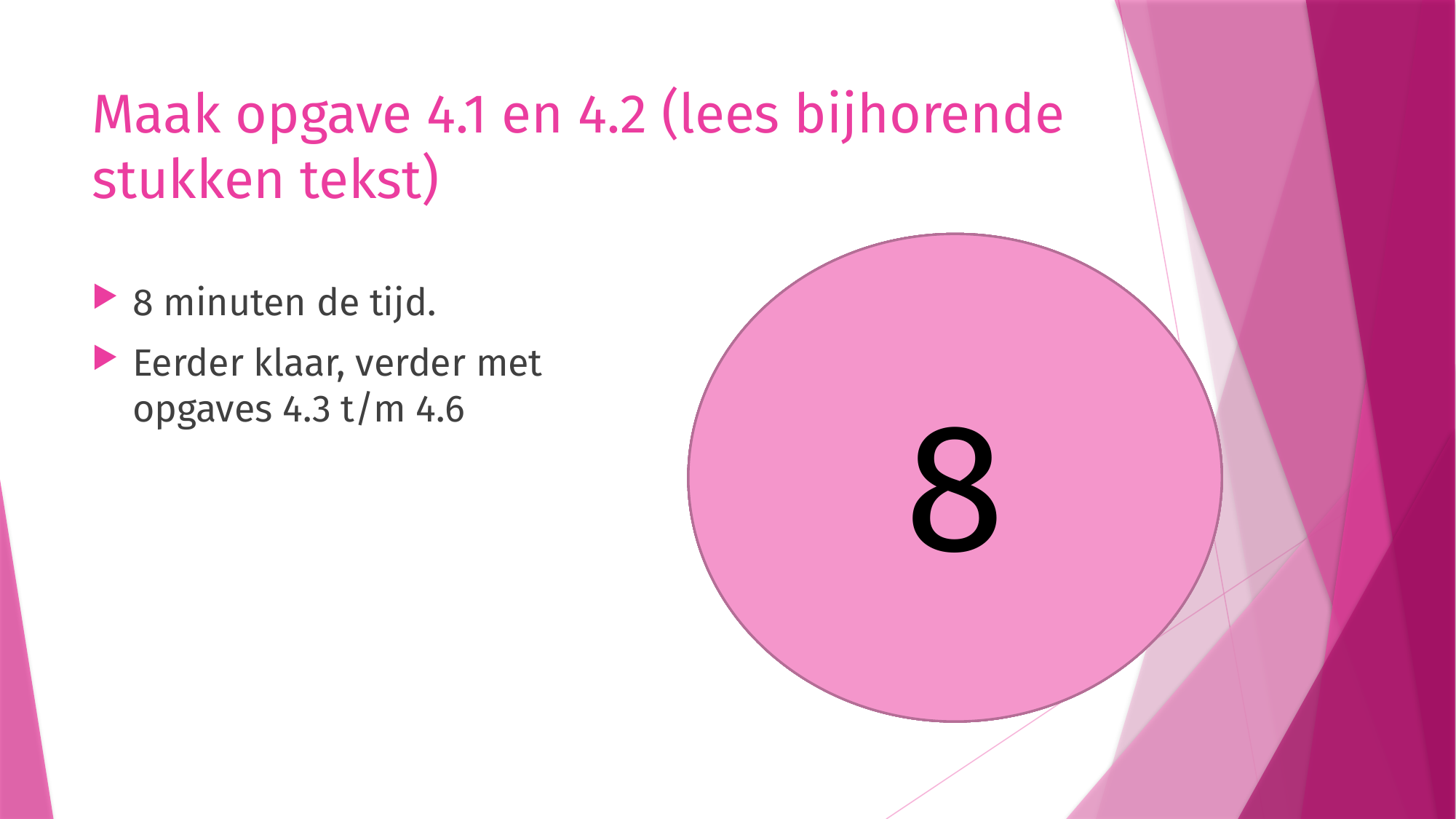

# Maak opgave 4.1 en 4.2 (lees bijhorende stukken tekst)
5
6
7
8
4
3
1
2
8 minuten de tijd.
Eerder klaar, verder met opgaves 4.3 t/m 4.6